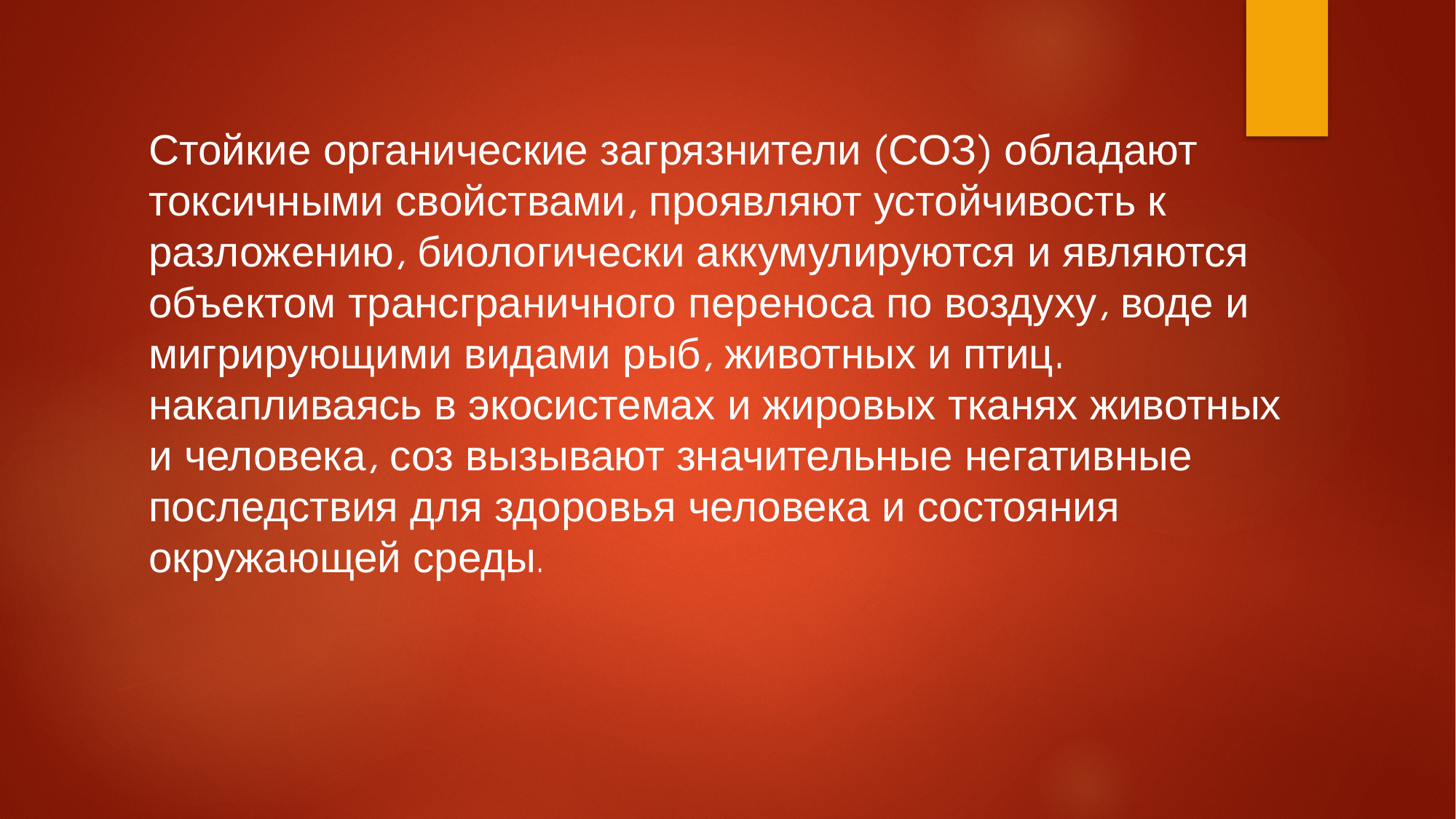

#
Стойкие органические загрязнители (СОЗ) обладают токсичными свойствами, проявляют устойчивость к разложению, биологически аккумулируются и являются объектом трансграничного переноса по воздуху, воде и мигрирующими видами рыб, животных и птиц. накапливаясь в экосистемах и жировых тканях животных и человека, соз вызывают значительные негативные последствия для здоровья человека и состояния окружающей среды.